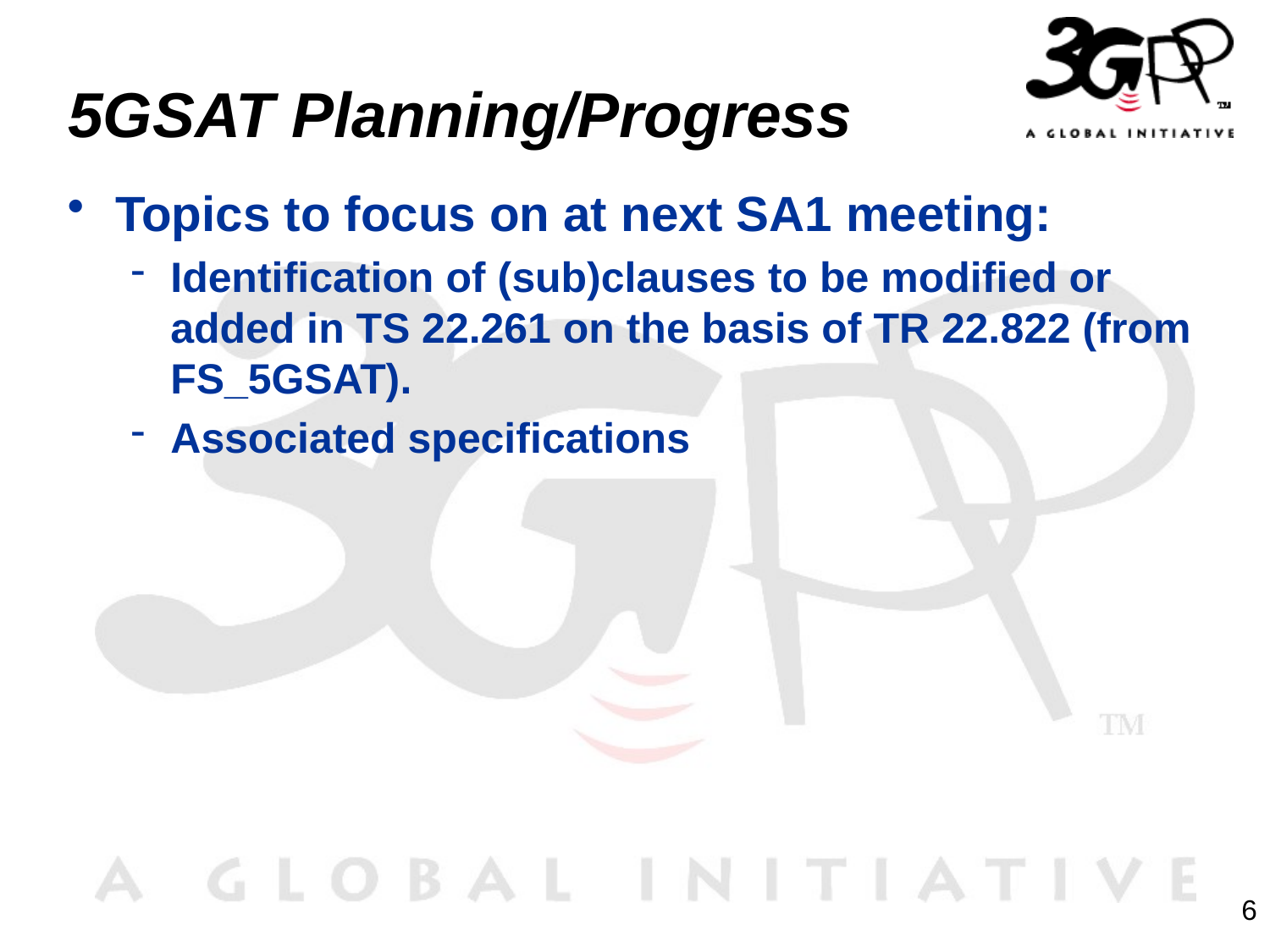

# 5GSAT Planning/Progress
Topics to focus on at next SA1 meeting:
Identification of (sub)clauses to be modified or added in TS 22.261 on the basis of TR 22.822 (from FS_5GSAT).
Associated specifications
6